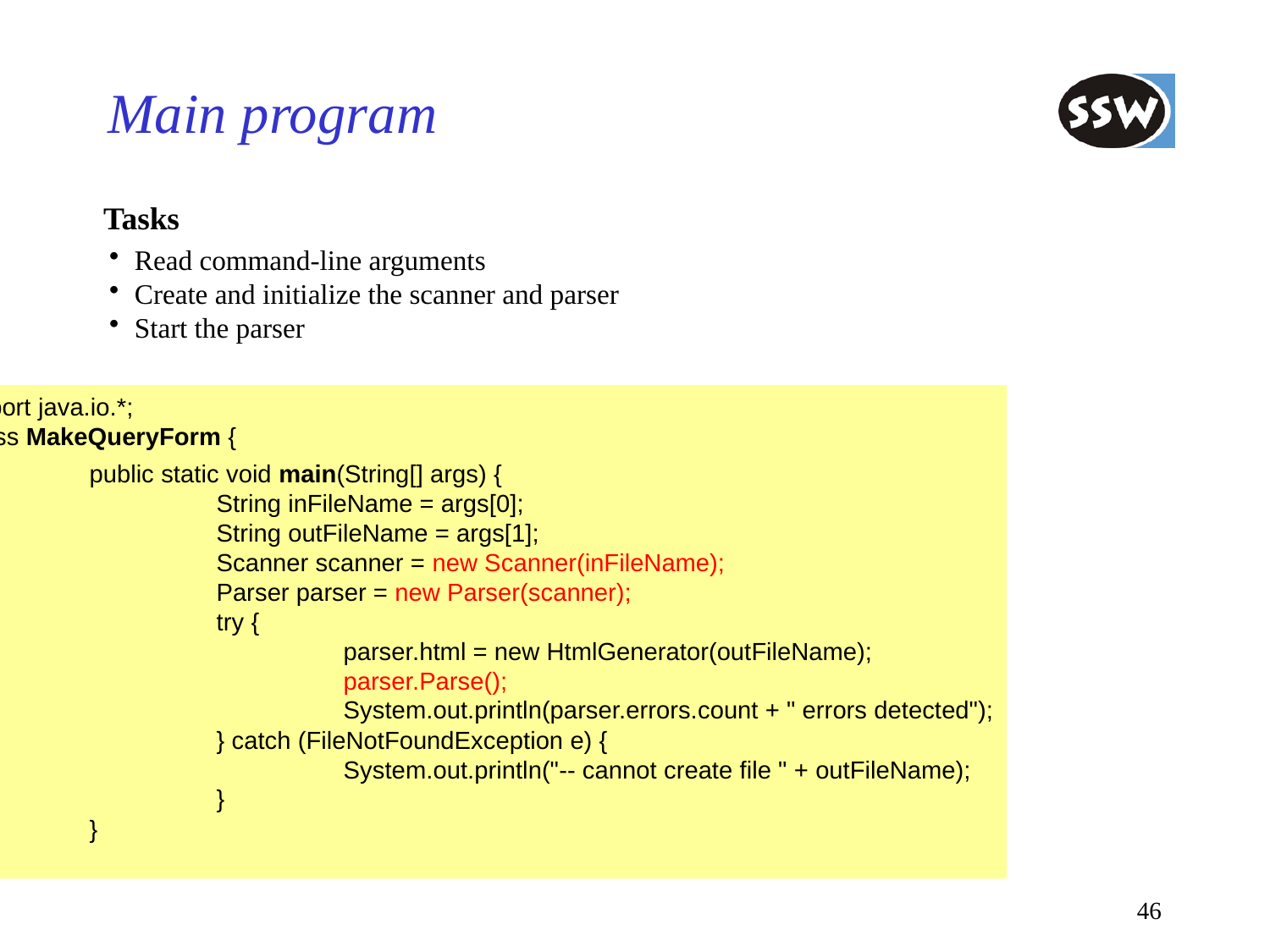

# Main program
Tasks
Read command-line arguments
Create and initialize the scanner and parser
Start the parser
import java.io.*;
class MakeQueryForm {
	public static void main(String[] args) {
		String inFileName = args[0];
		String outFileName = args[1];
		Scanner scanner = new Scanner(inFileName);
		Parser parser = new Parser(scanner);
		try {
			parser.html = new HtmlGenerator(outFileName);
			parser.Parse();
			System.out.println(parser.errors.count + " errors detected");
		} catch (FileNotFoundException e) {
			System.out.println("-- cannot create file " + outFileName);
		}
	}
}
46